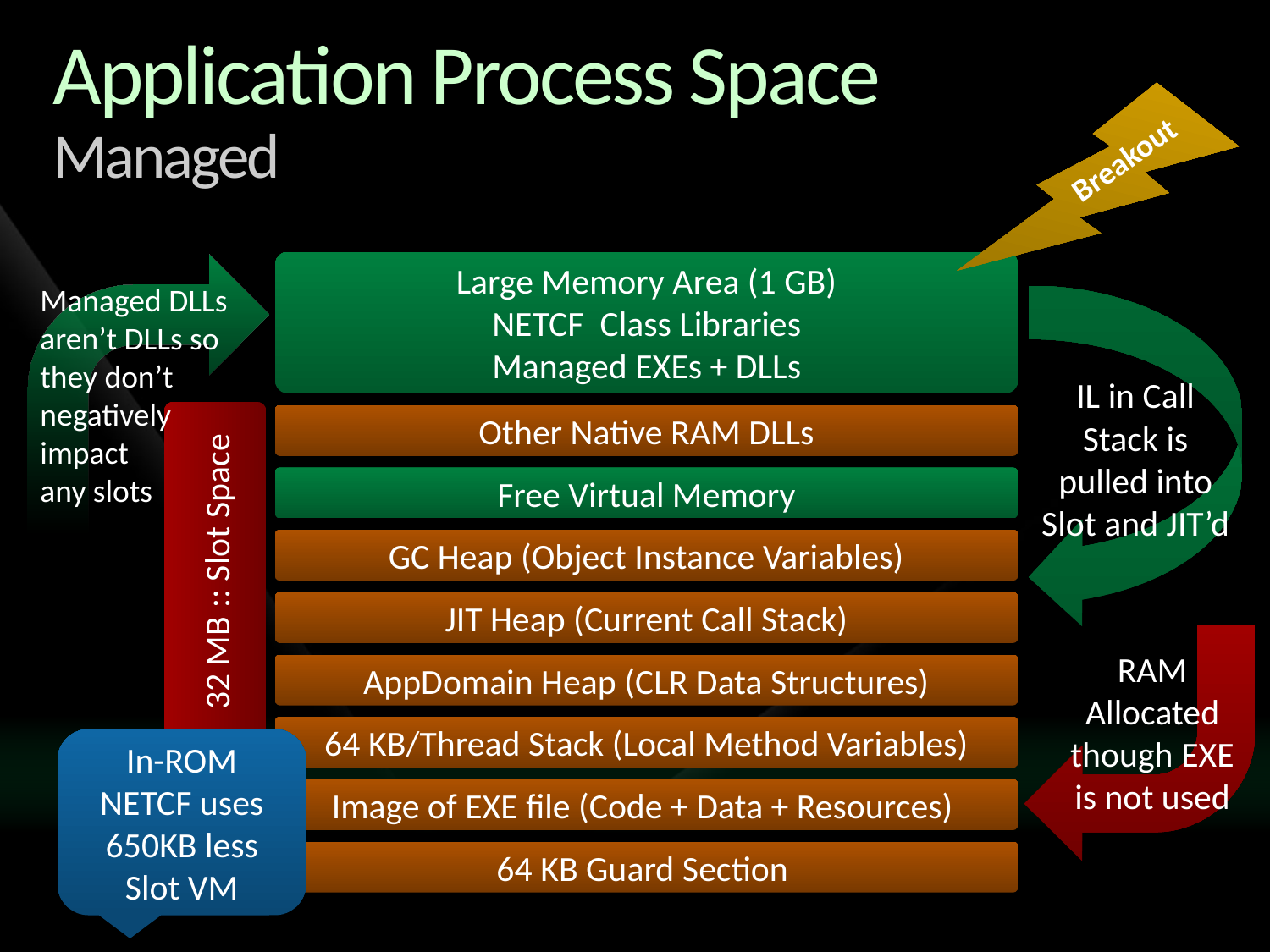

# Application Process Space Managed

Breakout
Large Memory Area (1 GB)
NETCF  Class Libraries
Managed EXEs + DLLs
Managed DLLs  aren’t DLLs so they don’t negatively impact
any slots
IL in Call Stack is pulled into Slot and JIT’d
                   32 MB :: Slot Space
Other Native RAM DLLs
Free Virtual Memory
GC Heap (Object Instance Variables)
JIT Heap (Current Call Stack)

RAM Allocated though EXE is not used
AppDomain Heap (CLR Data Structures)

64 KB/Thread Stack (Local Method Variables)
In-ROM NETCF uses 650KB less Slot VM
Image of EXE file (Code + Data + Resources)
64 KB Guard Section